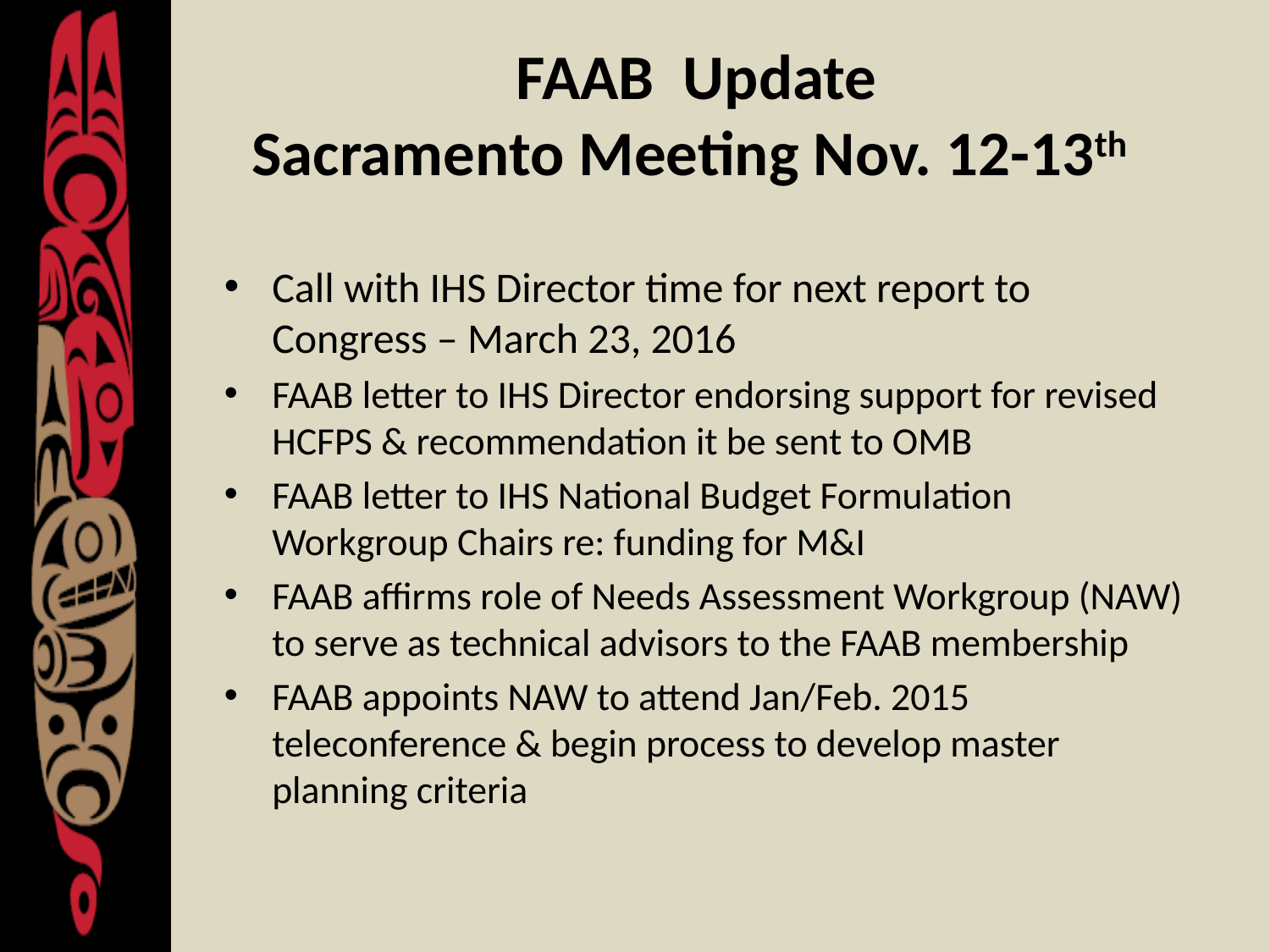

# FAAB  Update Sacramento Meeting Nov. 12-13th
Call with IHS Director time for next report to Congress – March 23, 2016
FAAB letter to IHS Director endorsing support for revised HCFPS & recommendation it be sent to OMB
FAAB letter to IHS National Budget Formulation Workgroup Chairs re: funding for M&I
FAAB affirms role of Needs Assessment Workgroup (NAW) to serve as technical advisors to the FAAB membership
FAAB appoints NAW to attend Jan/Feb. 2015 teleconference & begin process to develop master planning criteria